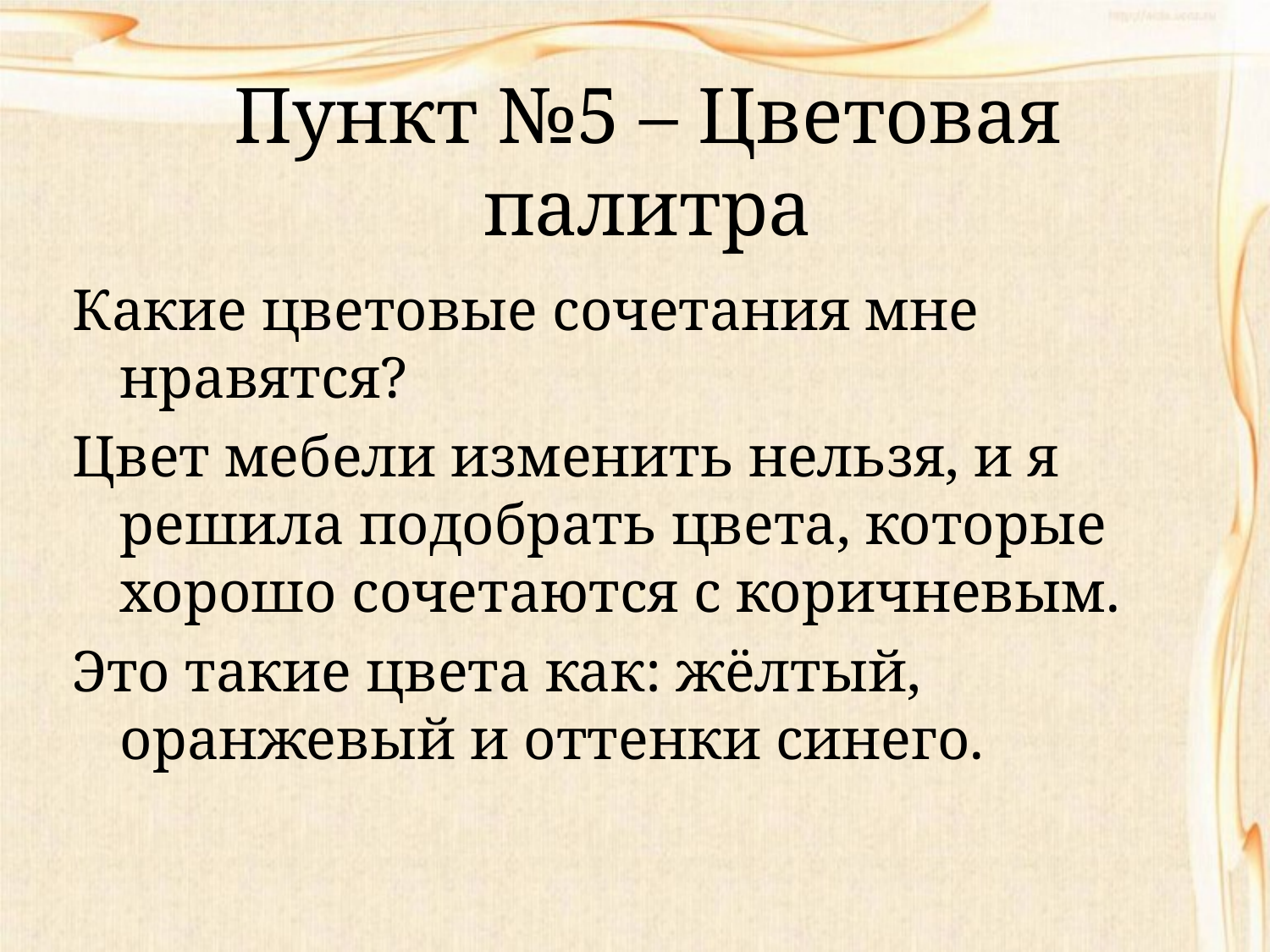

# Пункт №5 – Цветовая палитра
Какие цветовые сочетания мне нравятся?
Цвет мебели изменить нельзя, и я решила подобрать цвета, которые хорошо сочетаются с коричневым.
Это такие цвета как: жёлтый, оранжевый и оттенки синего.